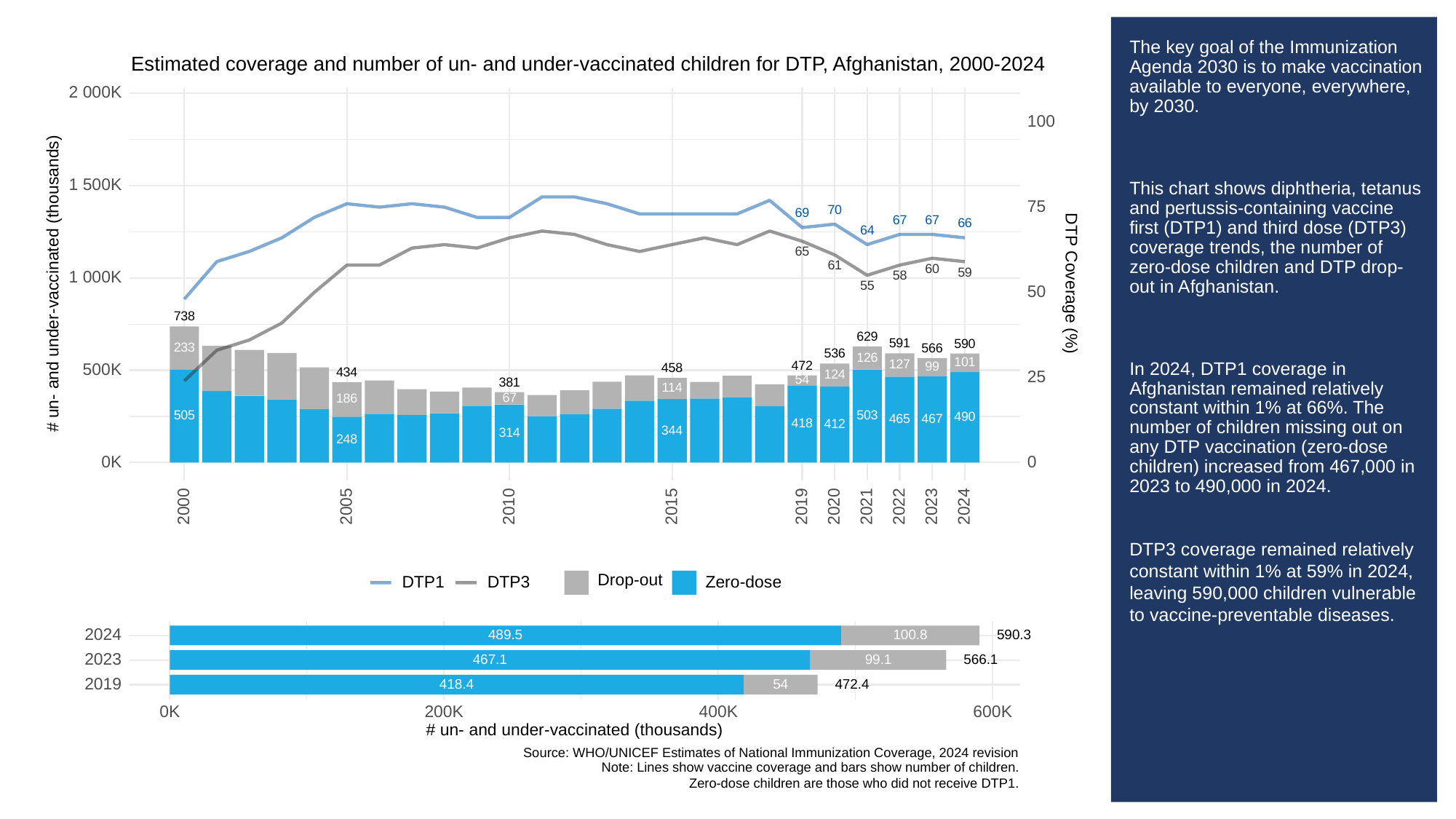

# The key goal of the Immunization Agenda 2030 is to make vaccination available to everyone, everywhere, by 2030.

This chart shows diphtheria, tetanus and pertussis-containing vaccine first (DTP1) and third dose (DTP3) coverage trends, the number of zero-dose children and DTP drop-out in Afghanistan.

In 2024, DTP1 coverage in Afghanistan remained relatively constant within 1% at 66%. The number of children missing out on any DTP vaccination (zero-dose children) increased from 467,000 in 2023 to 490,000 in 2024.

DTP3 coverage remained relatively constant within 1% at 59% in 2024, leaving 590,000 children vulnerable to vaccine-preventable diseases.

Estimated coverage and number of un- and under-vaccinated children for DTP, Afghanistan, 2000-2024
2 000K

100

1 500K

75
70
69
67
67
66
64

65
61
60
59
58
1 000K
# un- and under-vaccinated (thousands)
DTP Coverage (%)

55
50
738

629
591
590
233
566

536

126

101
127
472
99

458
500K

434

124
25

54

381

114

67
186

505
503
490

467
465

418
412
344
314
248
0K
0

2023
2000
2005
2010
2015
2019
2020
2021
2022
2024

Drop-out
DTP3
Zero-dose
DTP1

2024
590.3
489.5
100.8

2023
467.1
99.1
566.1

2019
418.4
54
472.4

0K
200K
400K
600K
# un- and under-vaccinated (thousands)
Source: WHO/UNICEF Estimates of National Immunization Coverage, 2024 revision
Note: Lines show vaccine coverage and bars show number of children.
Zero-dose children are those who did not receive DTP1.